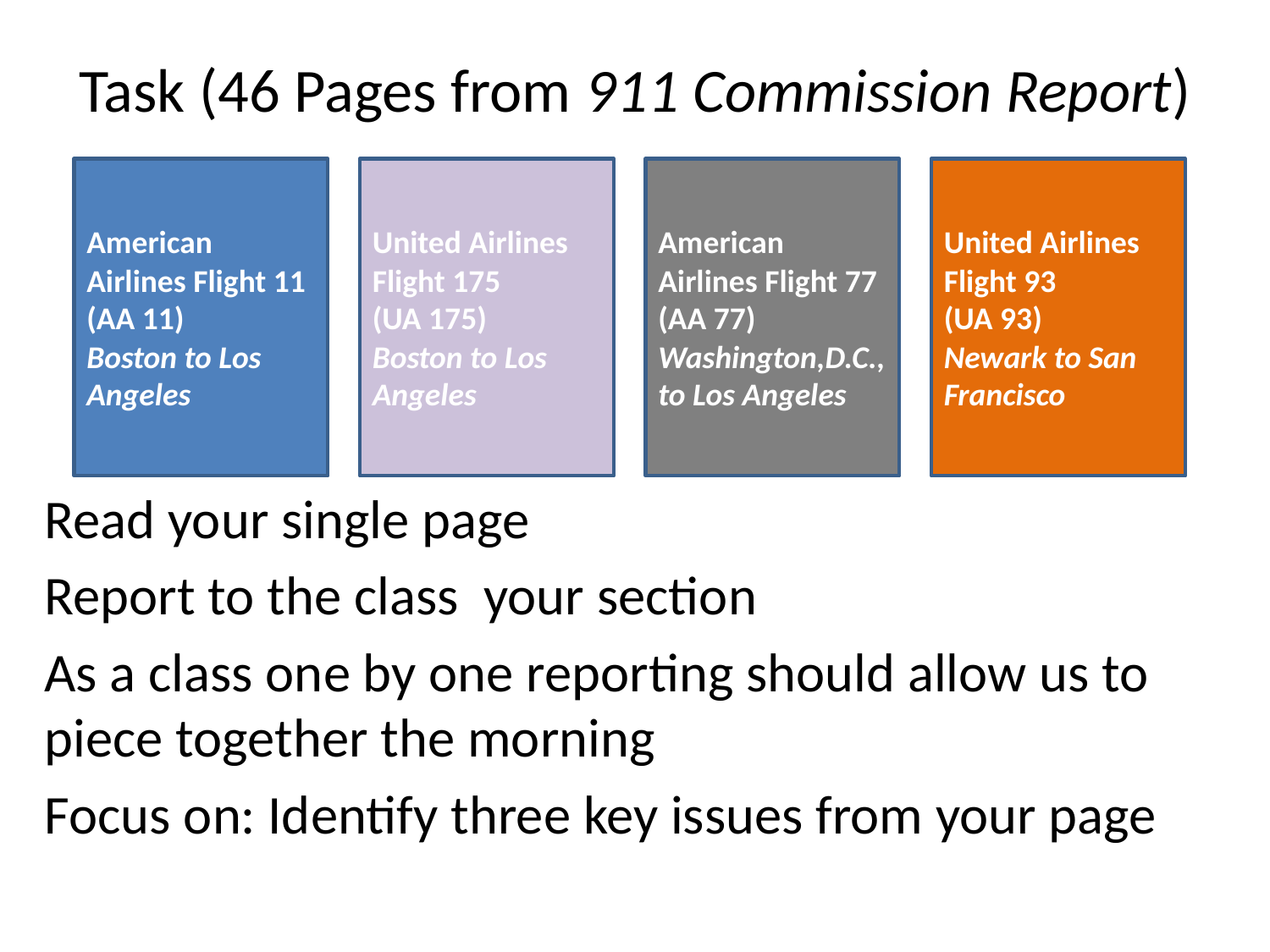

# Task (46 Pages from 911 Commission Report)
American Airlines Flight 11
(AA 11)
Boston to Los Angeles
United Airlines Flight 175
(UA 175)
Boston to Los Angeles
American Airlines Flight 77
(AA 77)
Washington,D.C., to Los Angeles
United Airlines Flight 93
(UA 93)
Newark to San Francisco

Read your single page
Report to the class  your section
As a class one by one reporting should allow us to piece together the morning
Focus on: Identify three key issues from your page